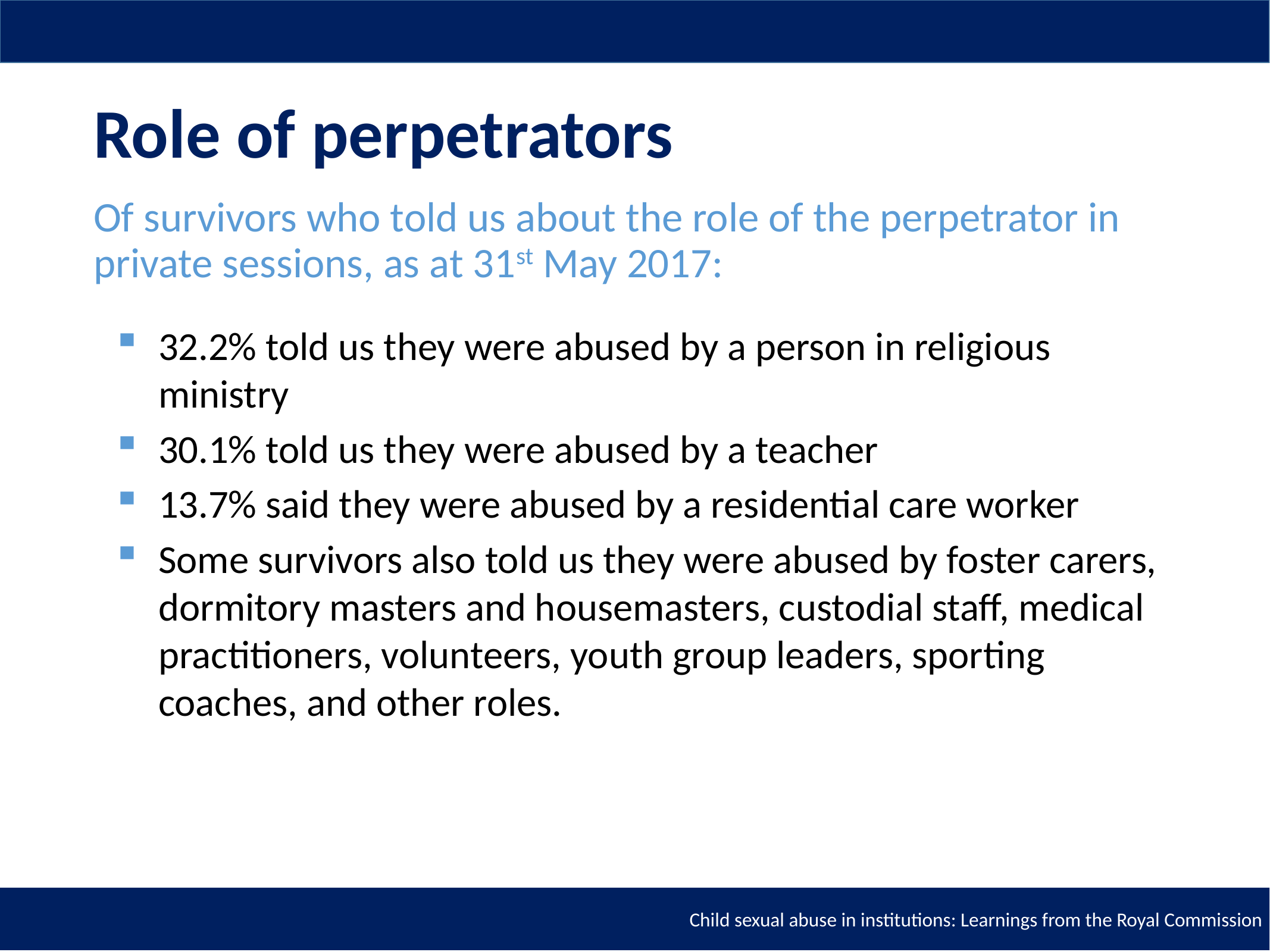

# Role of perpetrators
Of survivors who told us about the role of the perpetrator in private sessions, as at 31st May 2017:
32.2% told us they were abused by a person in religious ministry
30.1% told us they were abused by a teacher
13.7% said they were abused by a residential care worker
Some survivors also told us they were abused by foster carers, dormitory masters and housemasters, custodial staff, medical practitioners, volunteers, youth group leaders, sporting coaches, and other roles.

Child sexual abuse in institutions: Learnings from the Royal Commission